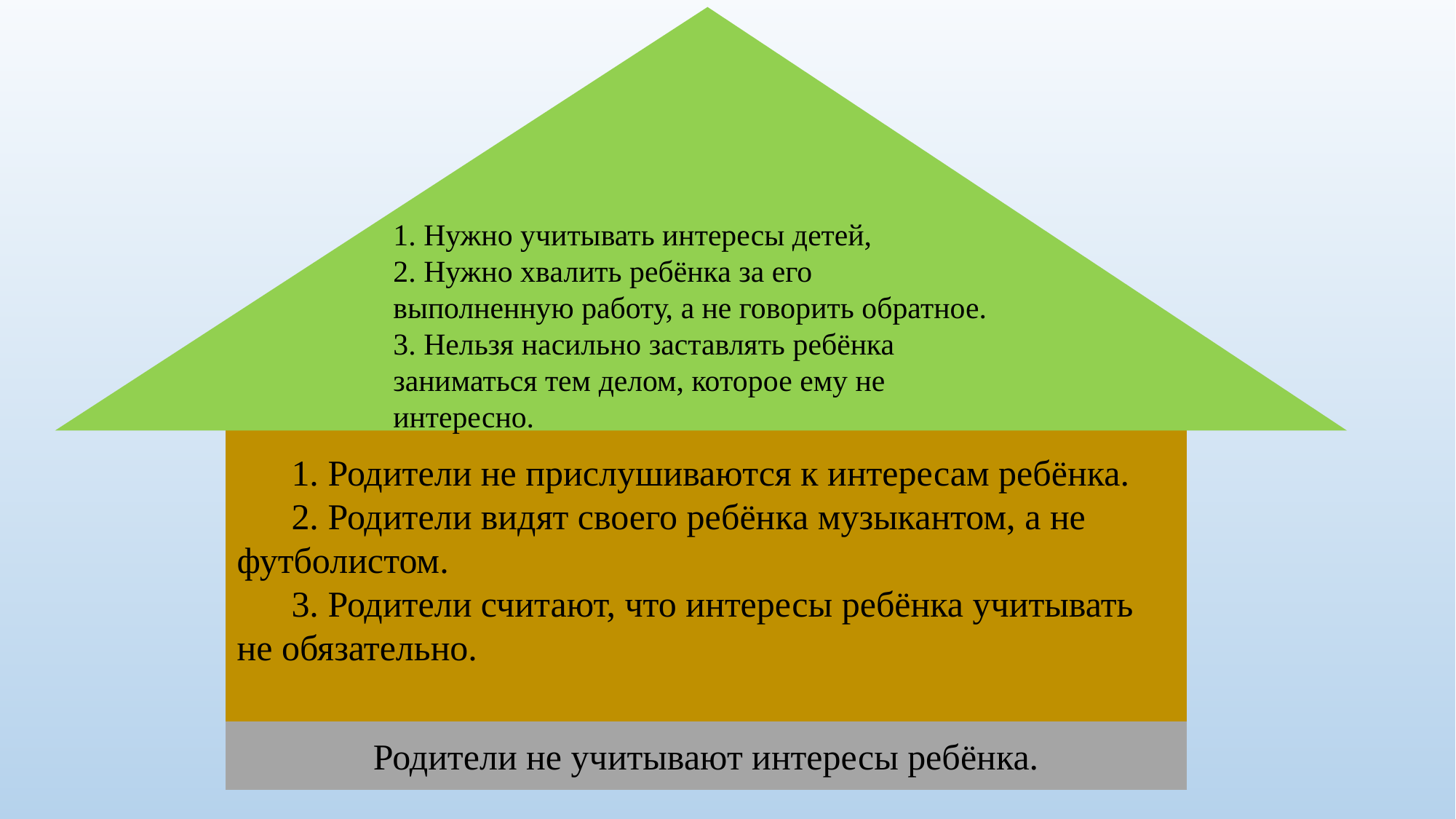

1. Нужно учитывать интересы детей,
2. Нужно хвалить ребёнка за его выполненную работу, а не говорить обратное.
3. Нельзя насильно заставлять ребёнка заниматься тем делом, которое ему не интересно.

      1. Родители не прислушиваются к интересам ребёнка.
      2. Родители видят своего ребёнка музыкантом, а не футболистом.
      3. Родители считают, что интересы ребёнка учитывать не обязательно.
Родители не учитывают интересы ребёнка.